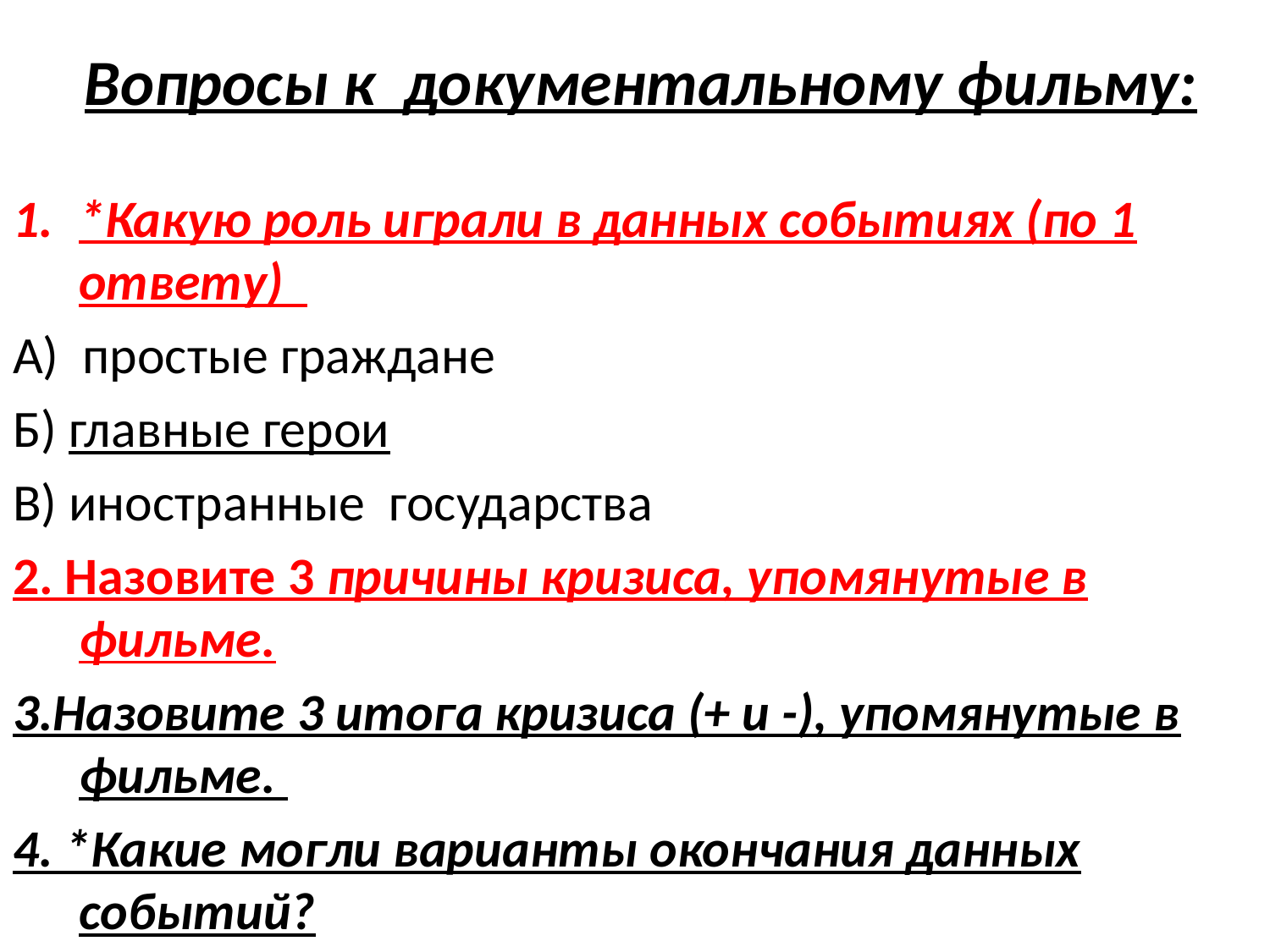

# Вопросы к  документальному фильму:
*Какую роль играли в данных событиях (по 1 ответу)
А)  простые граждане
Б) главные герои
В) иностранные  государства
2. Назовите 3 причины кризиса, упомянутые в фильме.
3.Назовите 3 итога кризиса (+ и -), упомянутые в фильме.
4. *Какие могли варианты окончания данных событий?